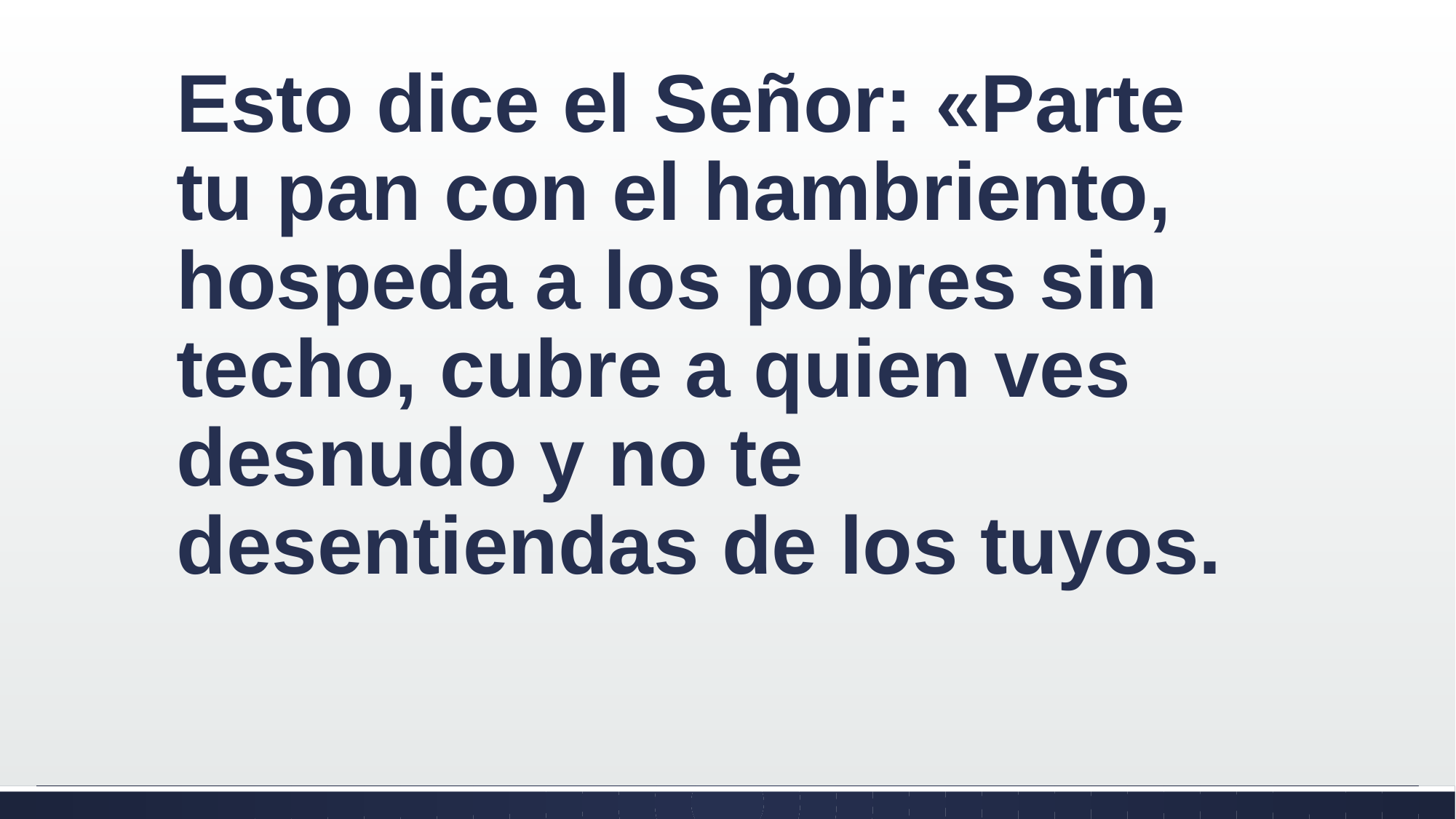

#
Esto dice el Señor: «Parte tu pan con el hambriento, hospeda a los pobres sin techo, cubre a quien ves desnudo y no te desentiendas de los tuyos.